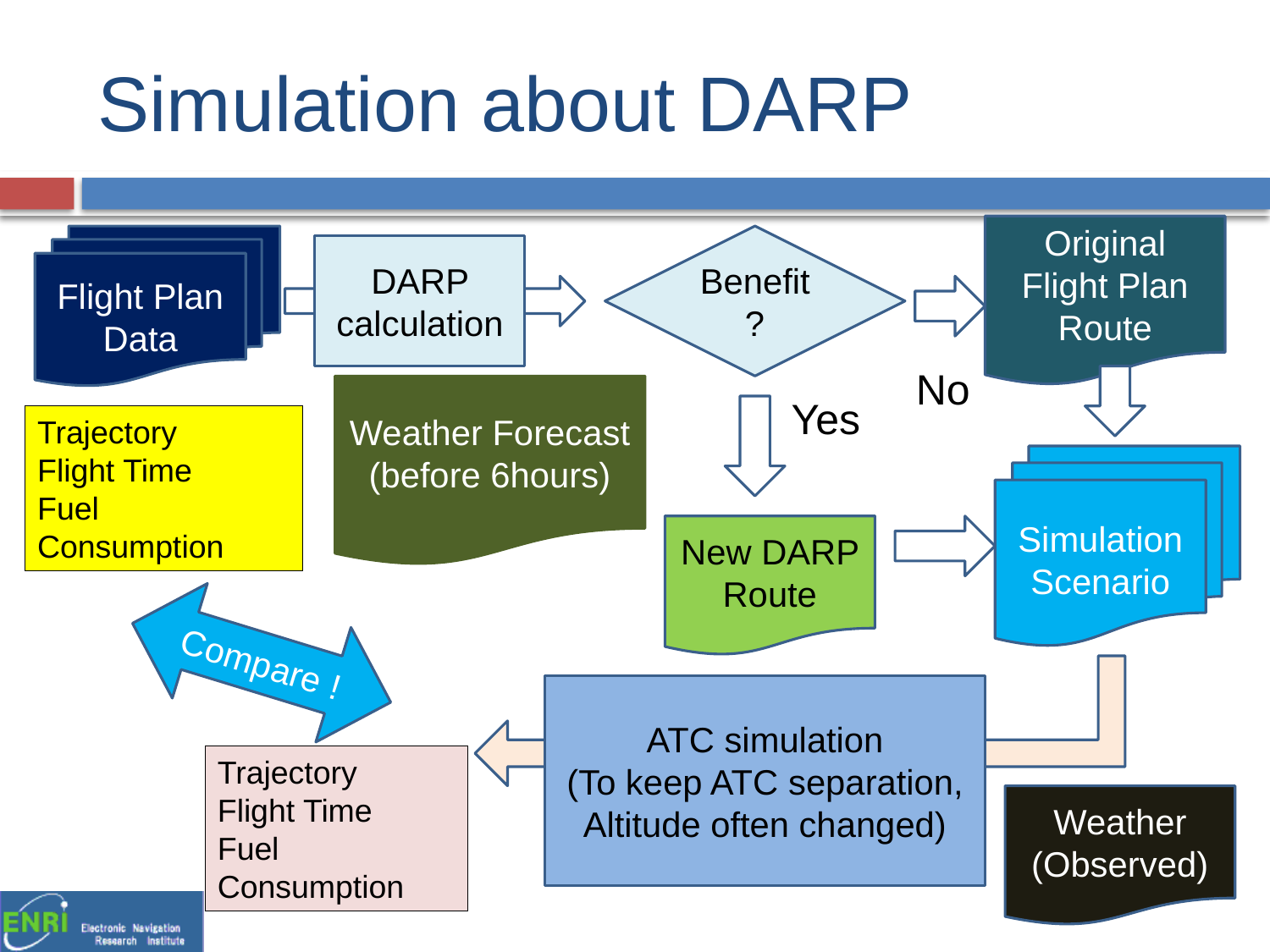

# Simulation about DARP
Original
Flight Plan Route
Flight Plan Data
Benefit ?
DARP calculation

No

Weather Forecast
(before 6hours)
Yes

Trajectory
Flight Time
Fuel Consumption
Simulation
Scenario

New DARP Route
Compare !
ATC simulation
(To keep ATC separation,
Altitude often changed)
Trajectory
Flight Time
Fuel Consumption
Weather (Observed)